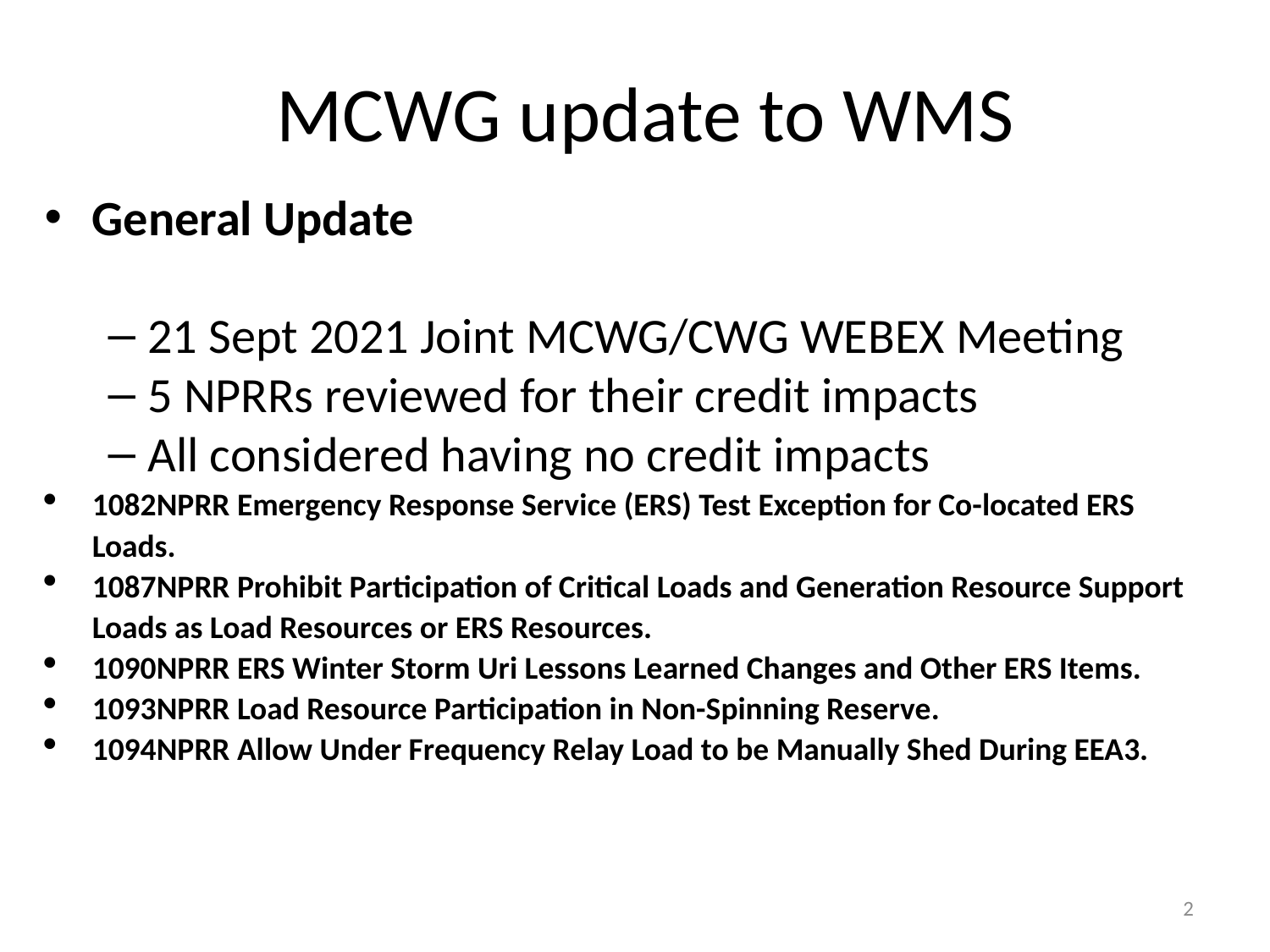

# MCWG update to WMS
General Update

21 Sept 2021 Joint MCWG/CWG WEBEX Meeting
5 NPRRs reviewed for their credit impacts
All considered having no credit impacts
1082NPRR Emergency Response Service (ERS) Test Exception for Co-located ERS Loads.
1087NPRR Prohibit Participation of Critical Loads and Generation Resource Support Loads as Load Resources or ERS Resources.
1090NPRR ERS Winter Storm Uri Lessons Learned Changes and Other ERS Items.
1093NPRR Load Resource Participation in Non-Spinning Reserve.
1094NPRR Allow Under Frequency Relay Load to be Manually Shed During EEA3.

2